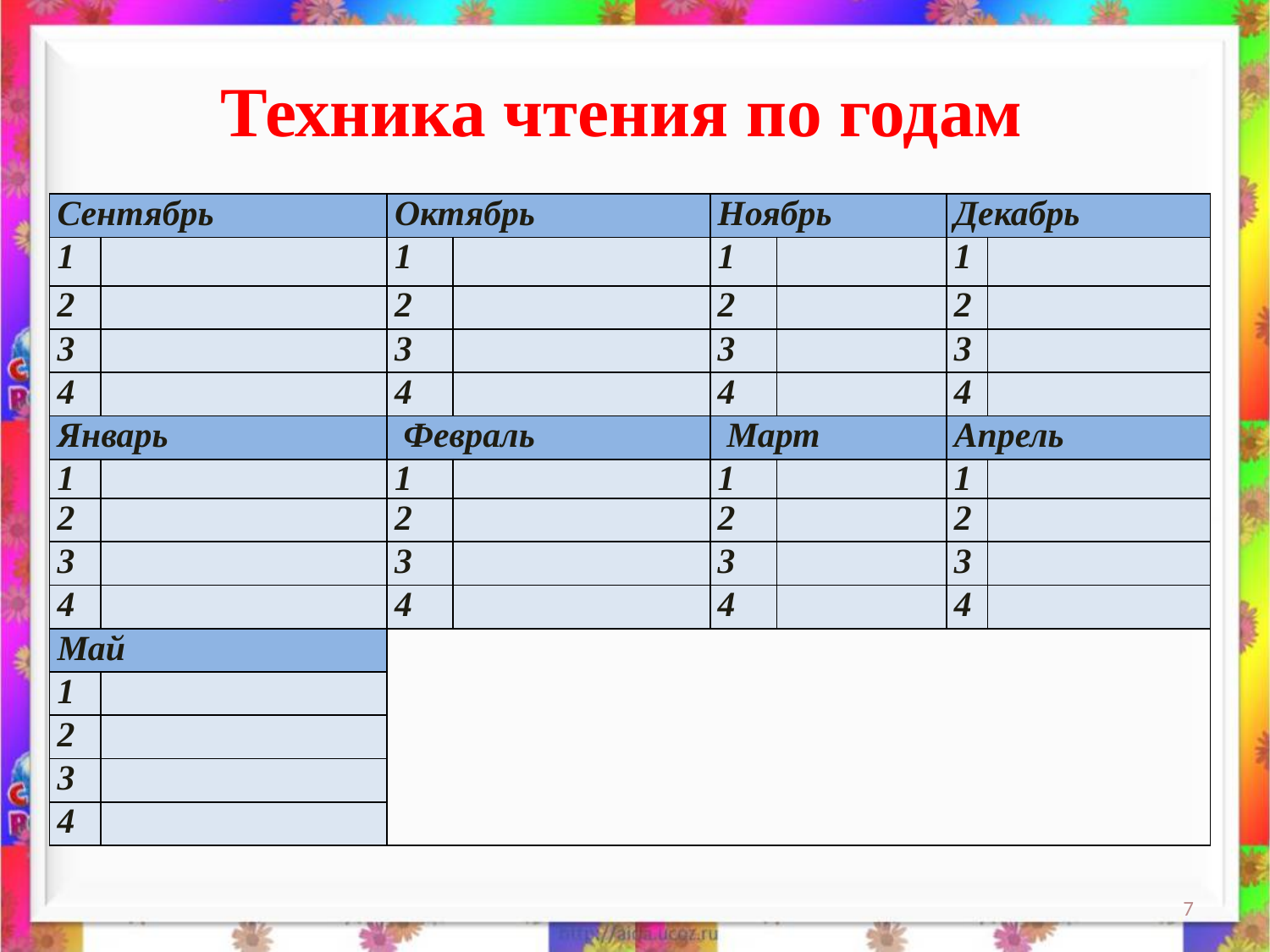

Техника чтения по годам
| Сентябрь |  | Октябрь |  | Ноябрь |  | Декабрь |  |
| --- | --- | --- | --- | --- | --- | --- | --- |
| 1 |  | 1 |  | 1 |  | 1 |  |
| 2 |  | 2 |  | 2 |  | 2 |  |
| 3 |  | 3 |  | 3 |  | 3 |  |
| 4 |  | 4 |  | 4 |  | 4 |  |
| Январь |  | Февраль |  | Март |  | Апрель |  |
| 1 |  | 1 |  | 1 |  | 1 |  |
| 2 |  | 2 |  | 2 |  | 2 |  |
| 3 |  | 3 |  | 3 |  | 3 |  |
| 4 |  | 4 |  | 4 |  | 4 |  |
| Май |  |  |  |  |  |  |  |
| 1 |  |  |  |  |  |  |  |
| 2 |  |  |  |  |  |  |  |
| 3 |  |  |  |  |  |  |  |
| 4 |  |  |  |  |  |  |  |
7